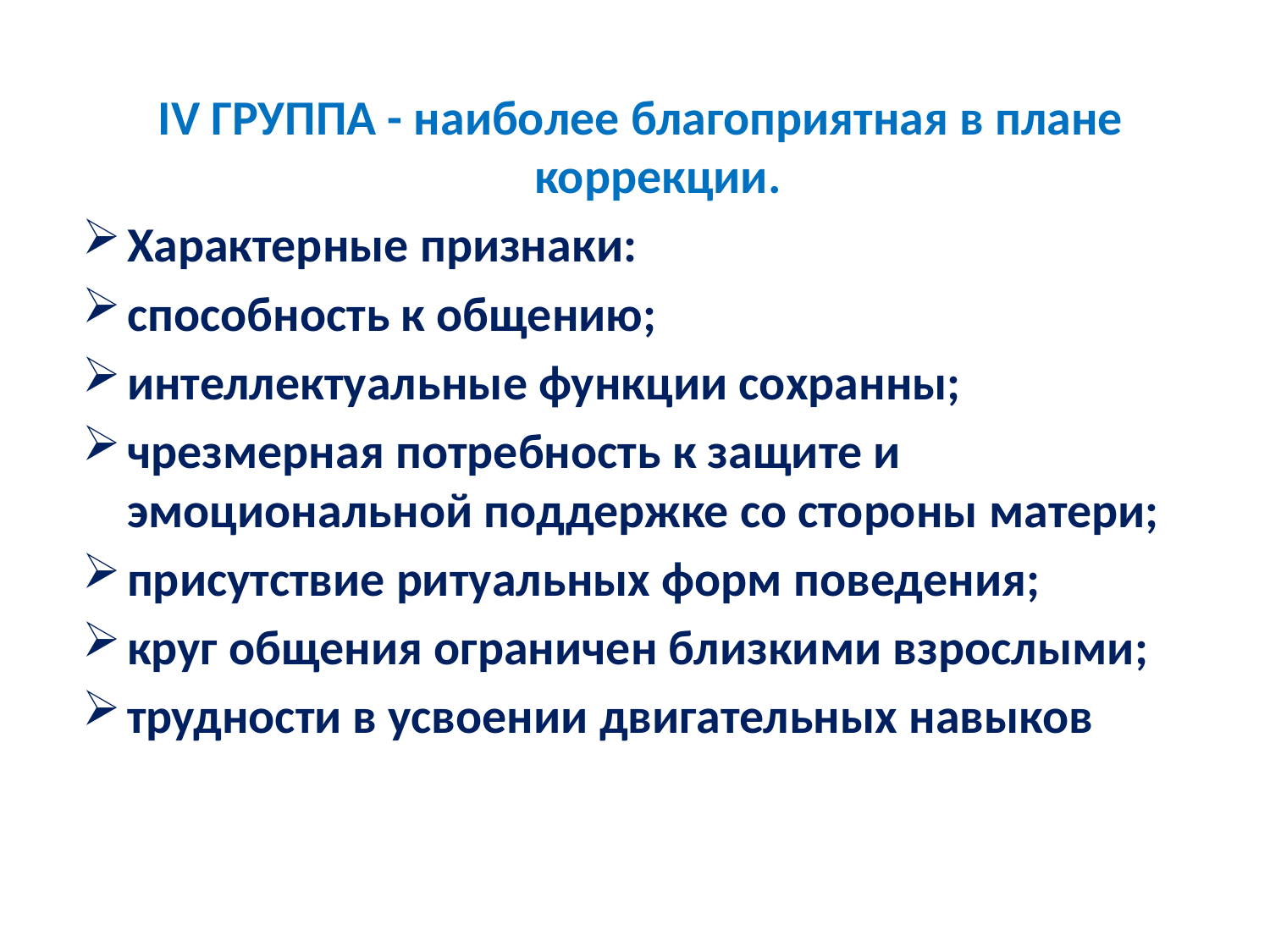

IV ГРУППА - наиболее благоприятная в плане коррекции.
Характерные признаки:
способность к общению;
интеллектуальные функции сохранны;
чрезмерная потребность к защите и эмоциональной поддержке со стороны матери;
присутствие ритуальных форм поведения;
круг общения ограничен близкими взрослыми;
трудности в усвоении двигательных навыков